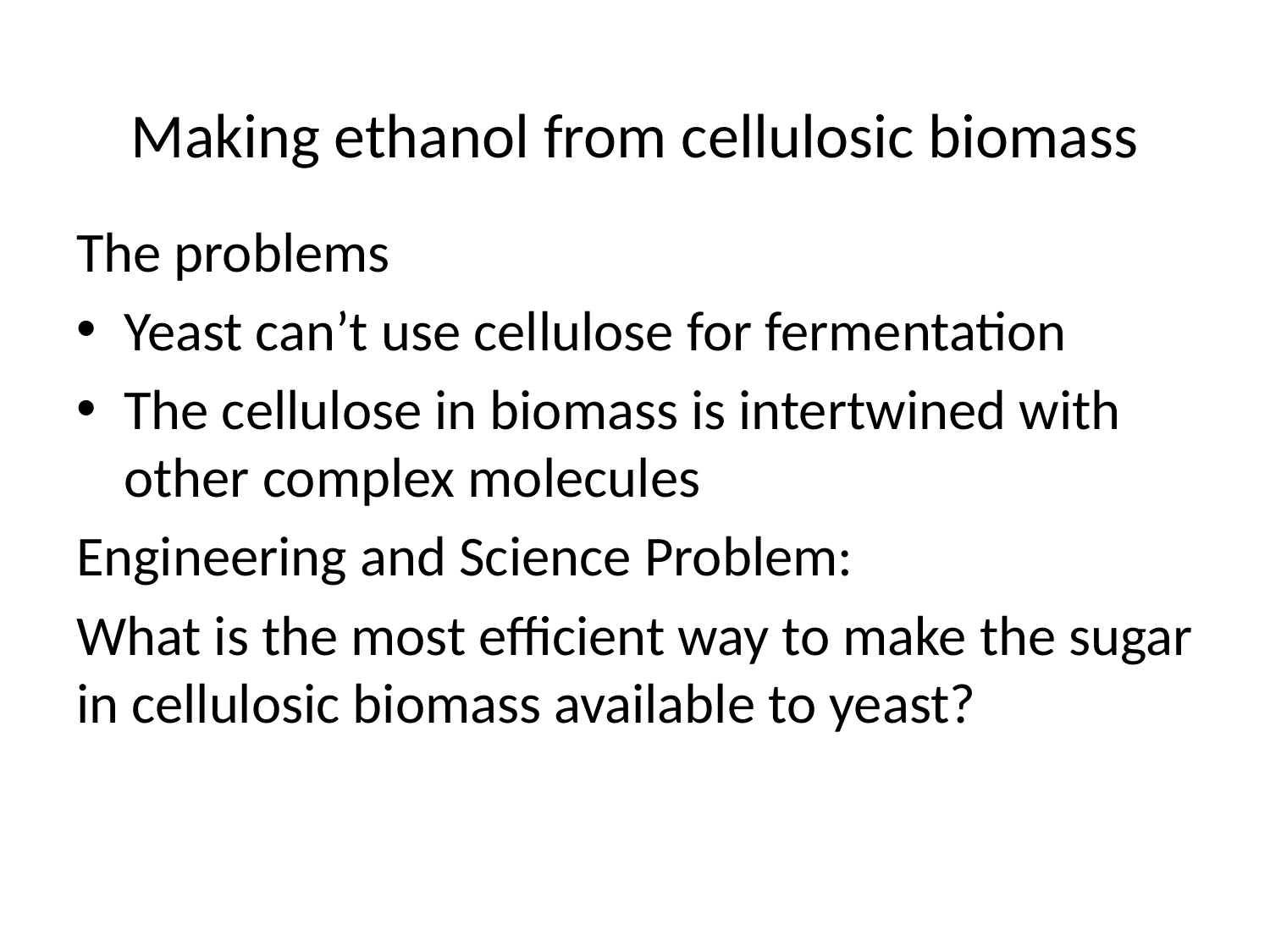

# Making ethanol from cellulosic biomass
The problems
Yeast can’t use cellulose for fermentation
The cellulose in biomass is intertwined with other complex molecules
Engineering and Science Problem:
What is the most efficient way to make the sugar in cellulosic biomass available to yeast?